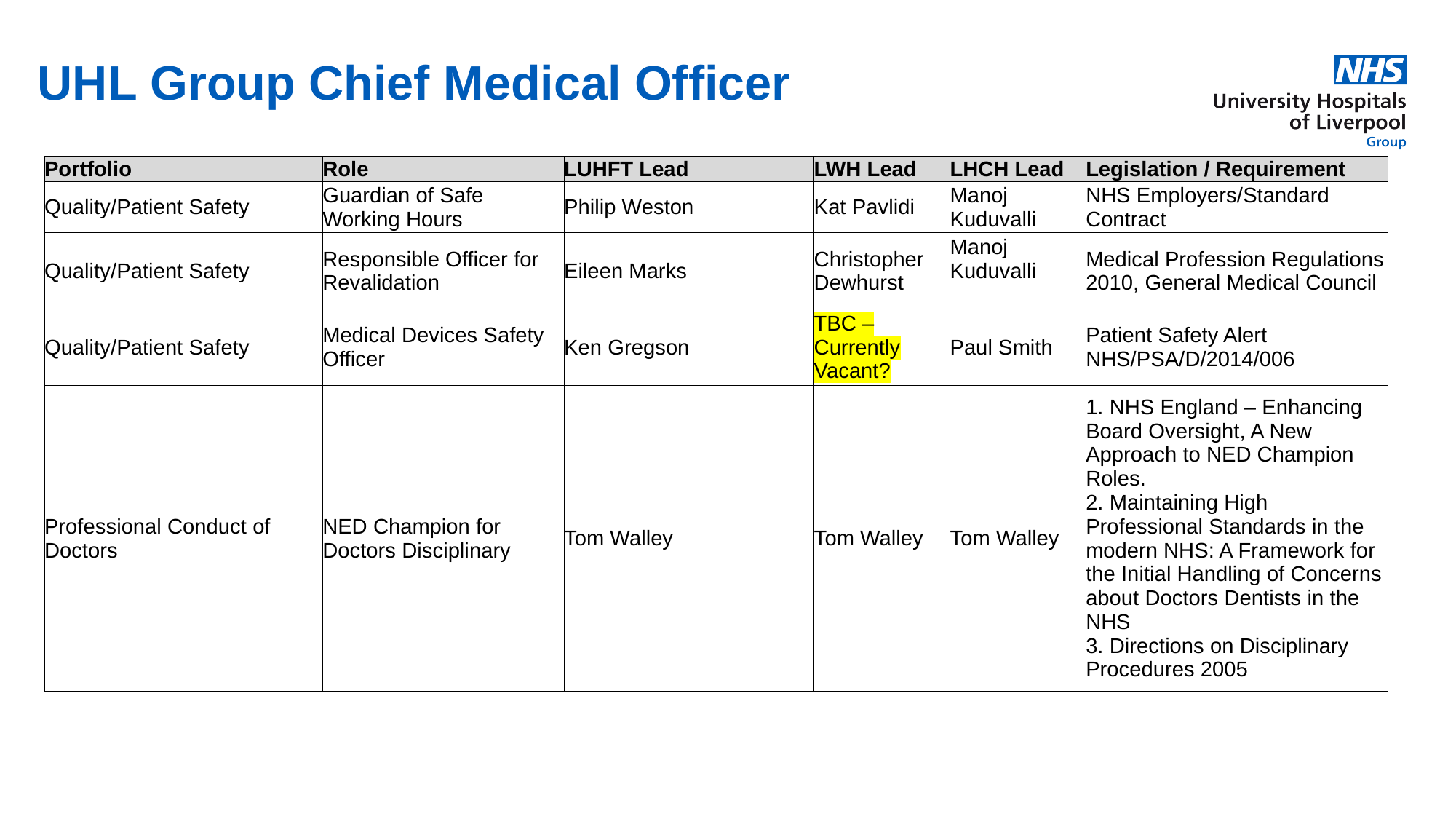

UHL Group Chief Medical Officer
| Portfolio | Role | LUHFT Lead | LWH Lead | LHCH Lead | Legislation / Requirement |
| --- | --- | --- | --- | --- | --- |
| Quality/Patient Safety | Guardian of Safe Working Hours | Philip Weston | Kat Pavlidi | Manoj Kuduvalli | NHS Employers/Standard Contract |
| Quality/Patient Safety | Responsible Officer for Revalidation | Eileen Marks | Christopher Dewhurst | Manoj Kuduvalli | Medical Profession Regulations 2010, General Medical Council |
| Quality/Patient Safety | Medical Devices Safety Officer | Ken Gregson | TBC – Currently Vacant? | Paul Smith | Patient Safety Alert NHS/PSA/D/2014/006 |
| Professional Conduct of Doctors | NED Champion for Doctors Disciplinary | Tom Walley | Tom Walley | Tom Walley | 1. NHS England – Enhancing Board Oversight, A New Approach to NED Champion Roles. 2. Maintaining High Professional Standards in the modern NHS: A Framework for the Initial Handling of Concerns about Doctors Dentists in the NHS 3. Directions on Disciplinary Procedures 2005 |